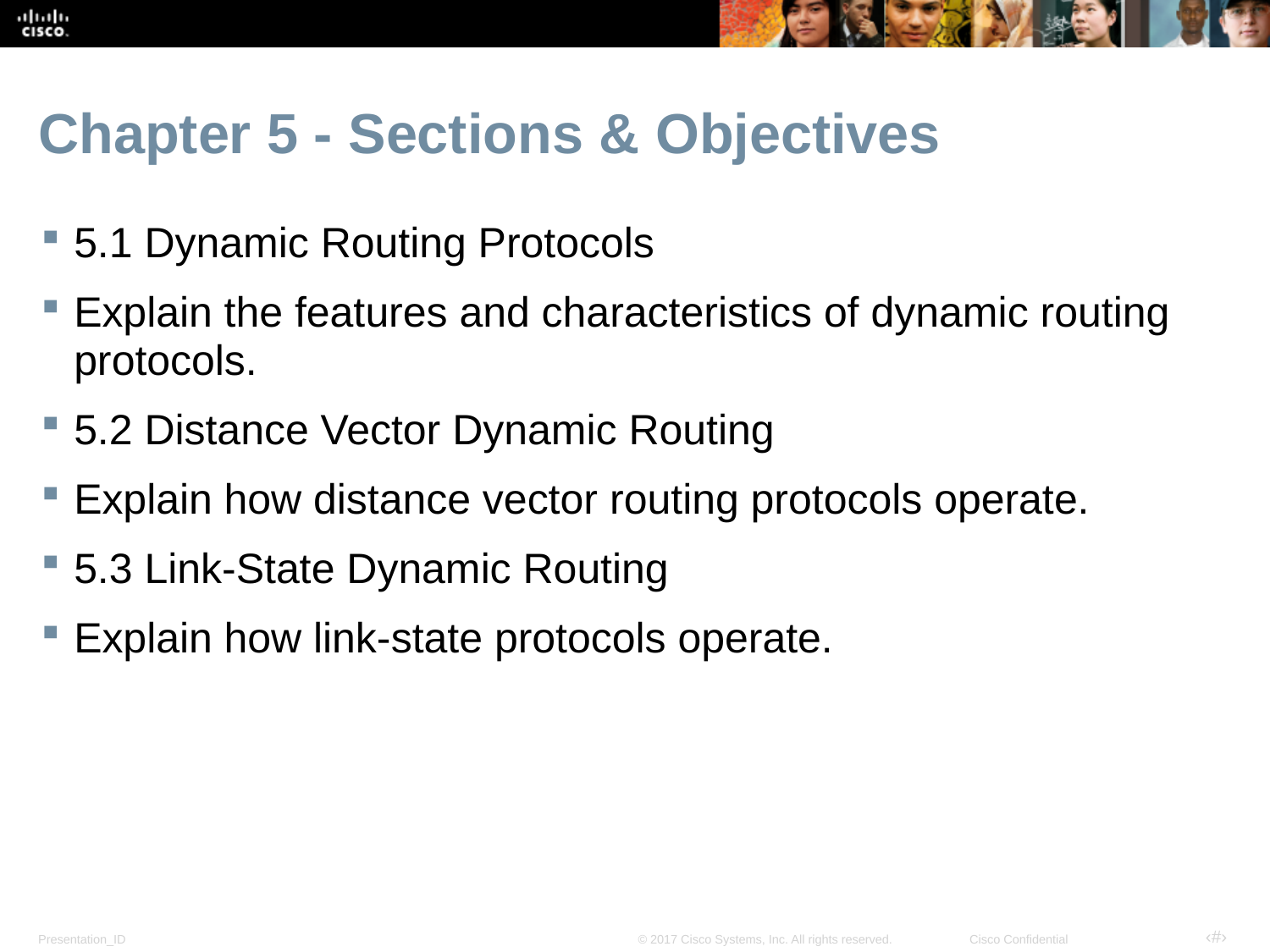

# Chapter 5 - Sections & Objectives
5.1 Dynamic Routing Protocols
Explain the features and characteristics of dynamic routing protocols.
5.2 Distance Vector Dynamic Routing
Explain how distance vector routing protocols operate.
5.3 Link-State Dynamic Routing
Explain how link-state protocols operate.